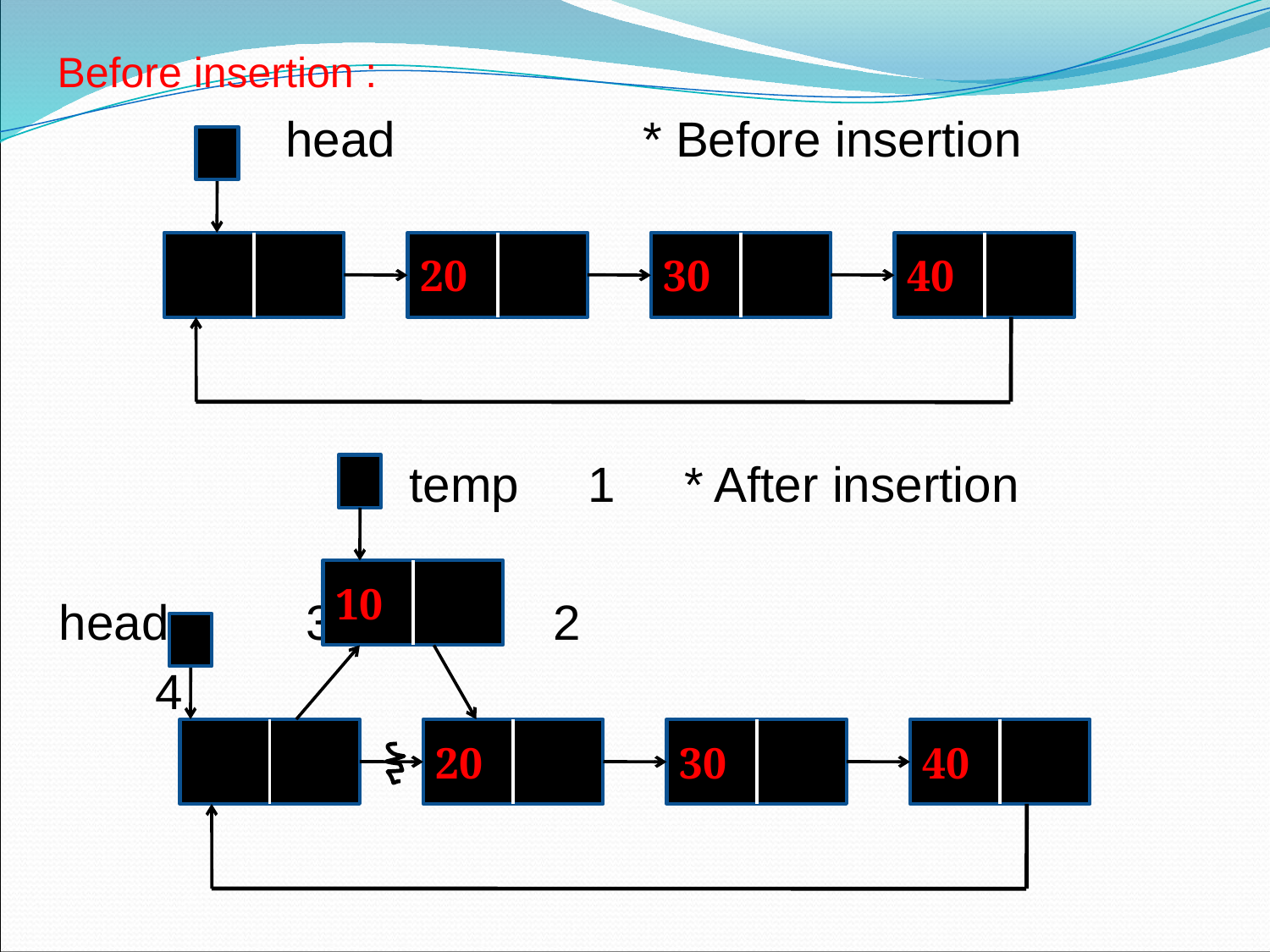

Before insertion :
		head                  * Before insertion

		         temp     1     * After insertion

  head          3                2
         4

#

20
30
40

10

20
30
40